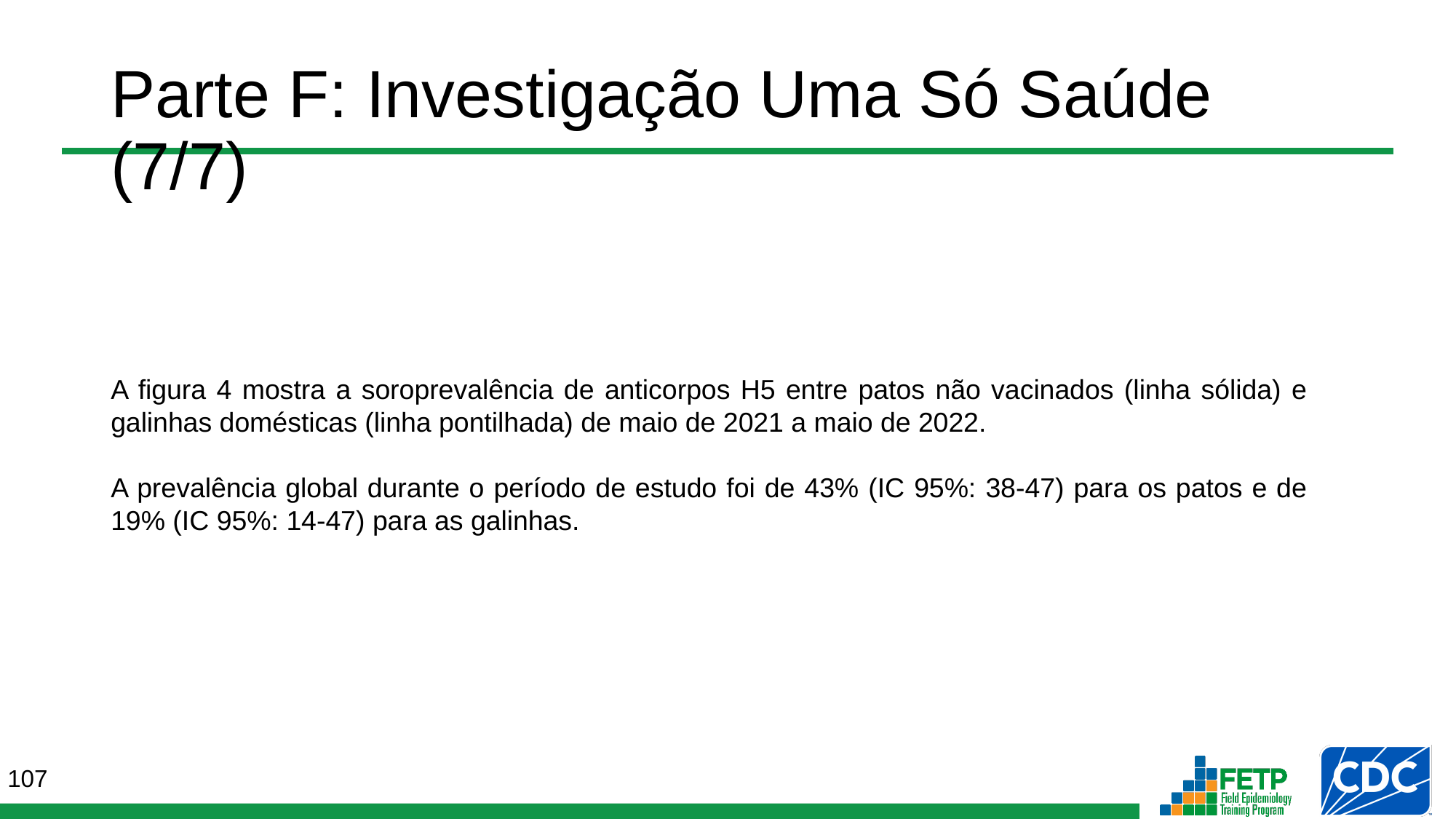

# Parte F: Investigação Uma Só Saúde (7/7)
A figura 4 mostra a soroprevalência de anticorpos H5 entre patos não vacinados (linha sólida) e galinhas domésticas (linha pontilhada) de maio de 2021 a maio de 2022.

A prevalência global durante o período de estudo foi de 43% (IC 95%: 38-47) para os patos e de 19% (IC 95%: 14-47) para as galinhas.